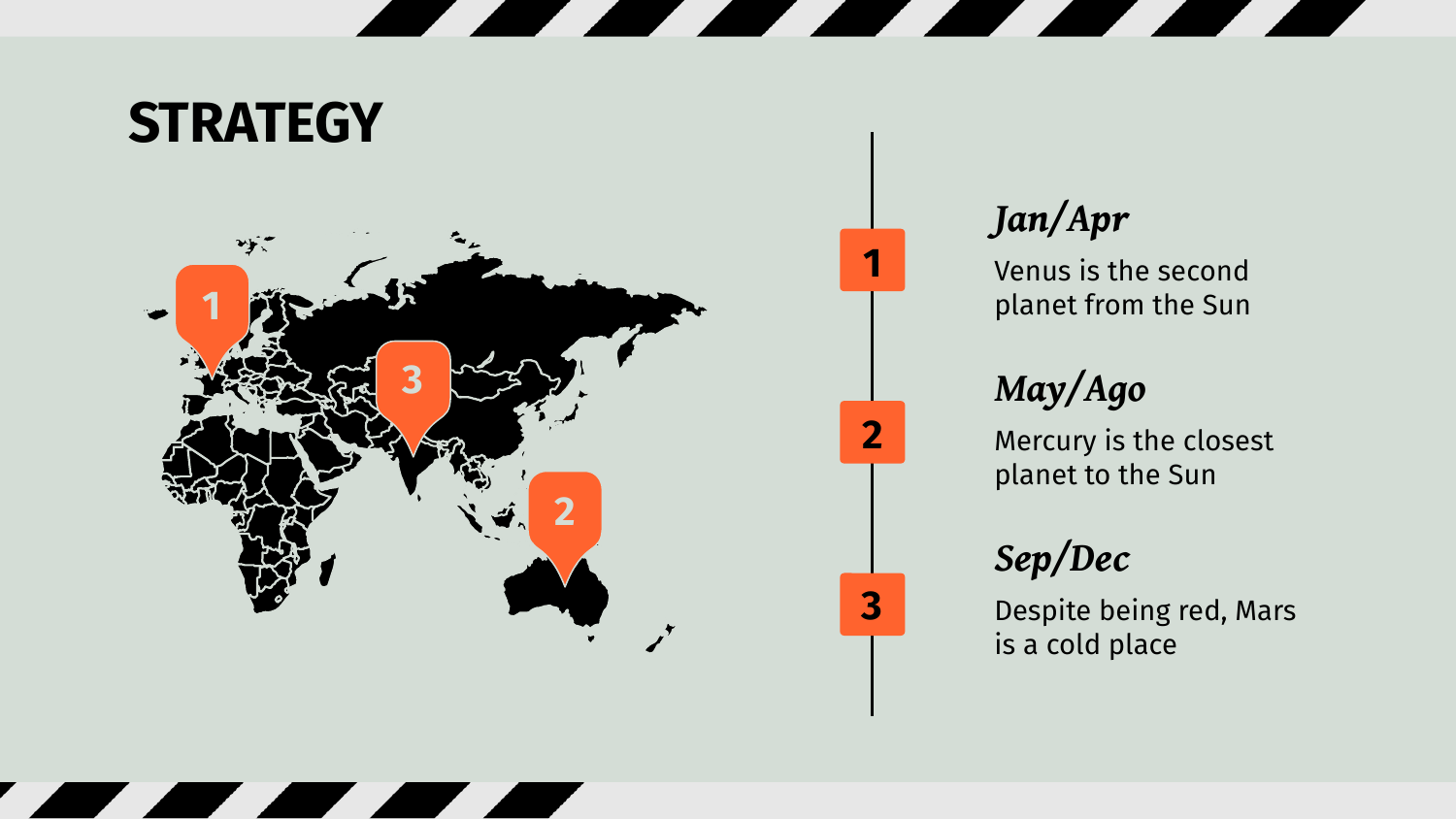

# STRATEGY
Jan/Apr

1
Venus is the second planet from the Sun

1

May/Ago
3

2
Mercury is the closest planet to the Sun

2
Sep/Dec
3

Despite being red, Mars is a cold place